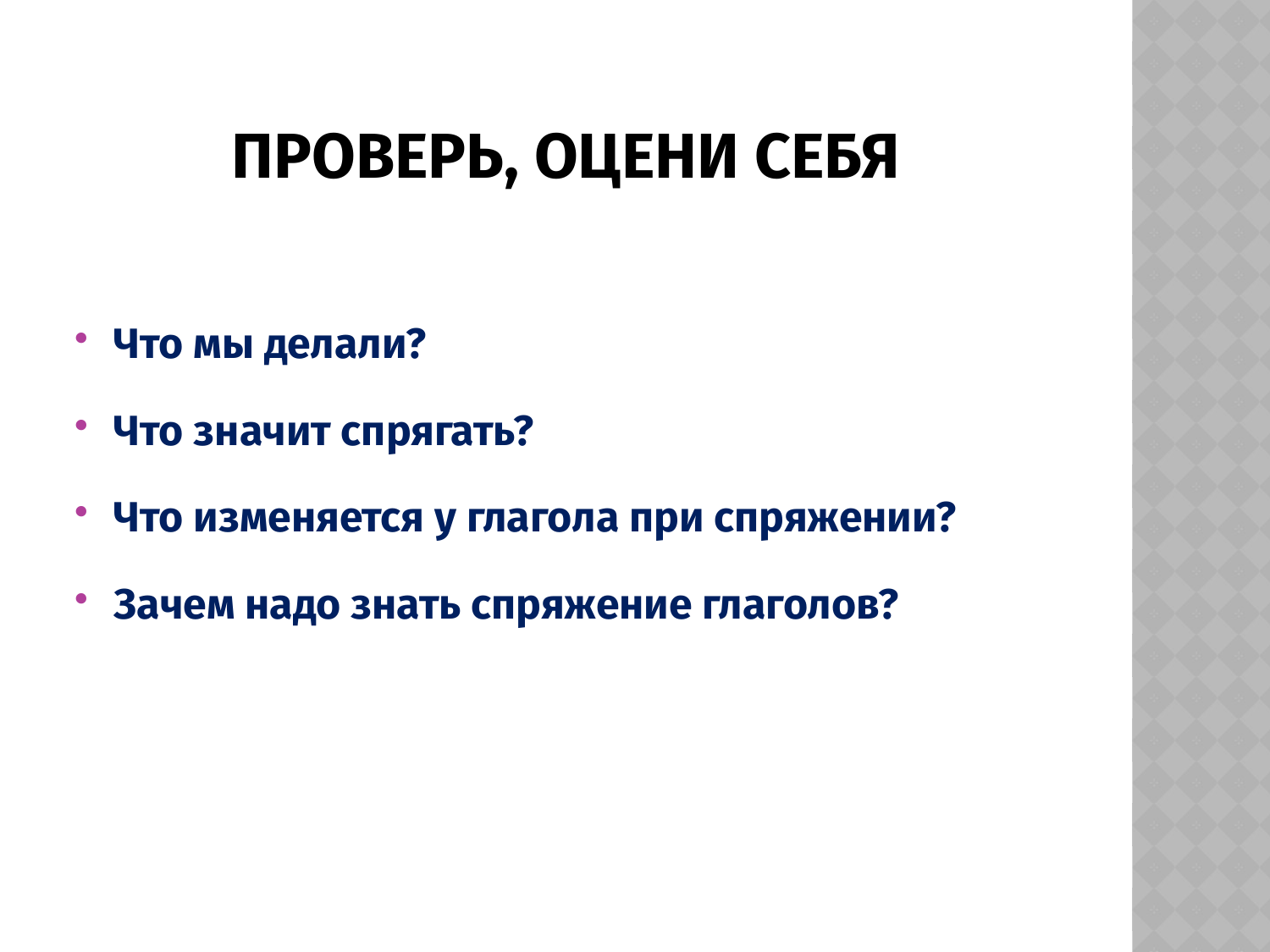

# Проверь, оцени себя

Что мы делали?
Что значит спрягать?
Что изменяется у глагола при спряжении?
Зачем надо знать спряжение глаголов?